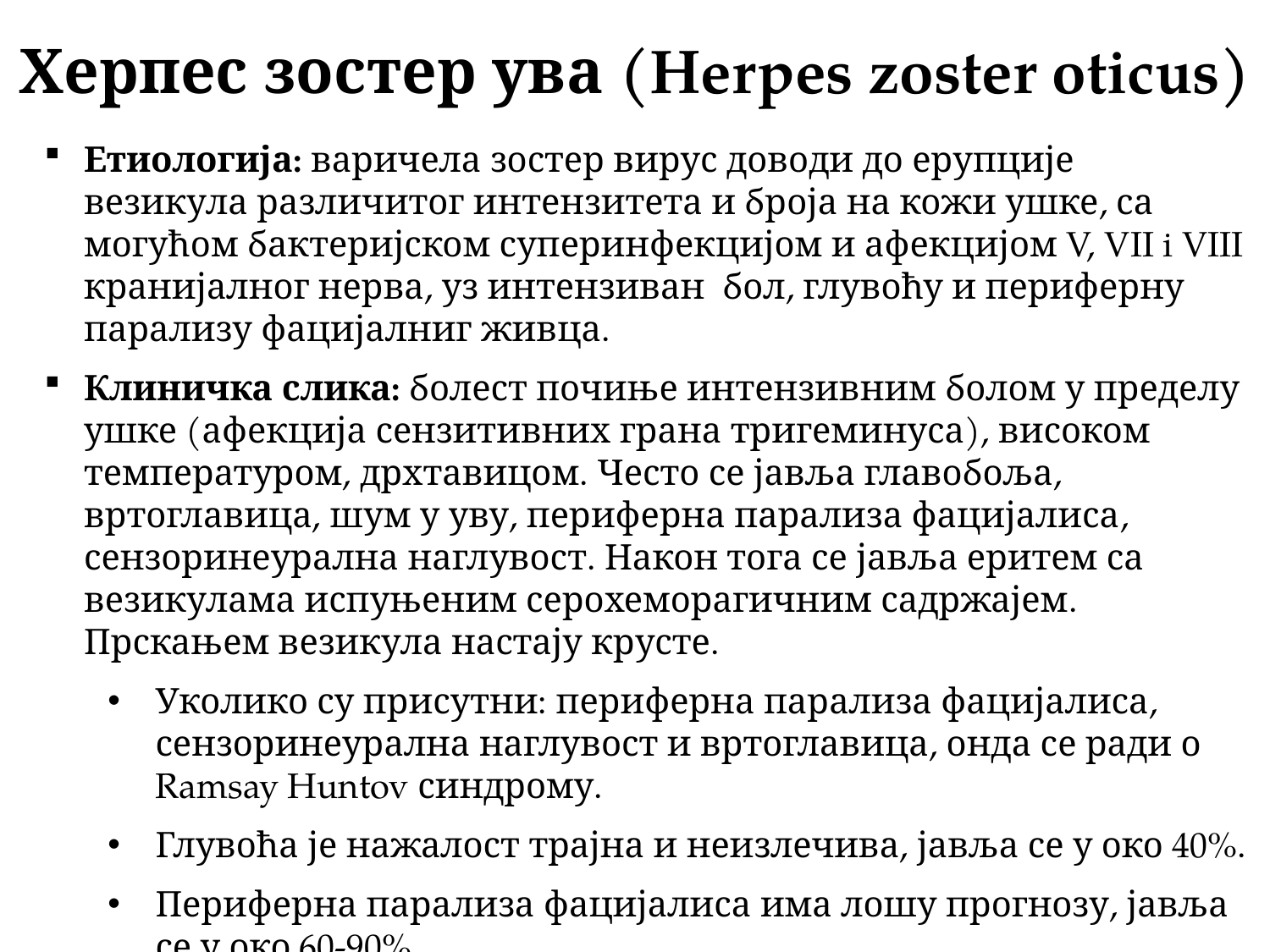

Херпес зостер ува (Herpes zoster oticus)
Етиологија: варичела зостер вирус доводи до ерупције везикула различитог интензитета и броја на кожи ушке, са могућом бактеријском суперинфекцијом и афекцијом V, VII i VIII кранијалног нерва, уз интензиван  бол, глувоћу и периферну парализу фацијалниг живца.

Клиничка слика: болест почиње интензивним болом у пределу ушке (афекција сензитивних грана тригеминуса), високом температуром, дрхтавицом. Често се јавља главобоља, вртоглавица, шум у уву, периферна парализа фацијалиса, сензоринеурална наглувост. Након тога се јавља еритем са везикулама испуњеним серохеморагичним садржајем. Прскањем везикула настају крусте.

Уколико су присутни: периферна парализа фацијалиса, сензоринеурална наглувост и вртоглавица, онда се ради о Ramsay Huntov синдрому.

Глувоћа је нажалост трајна и неизлечива, јавља се у око 40%.

Периферна парализа фацијалиса има лошу прогнозу, јавља се у око 60-90%.